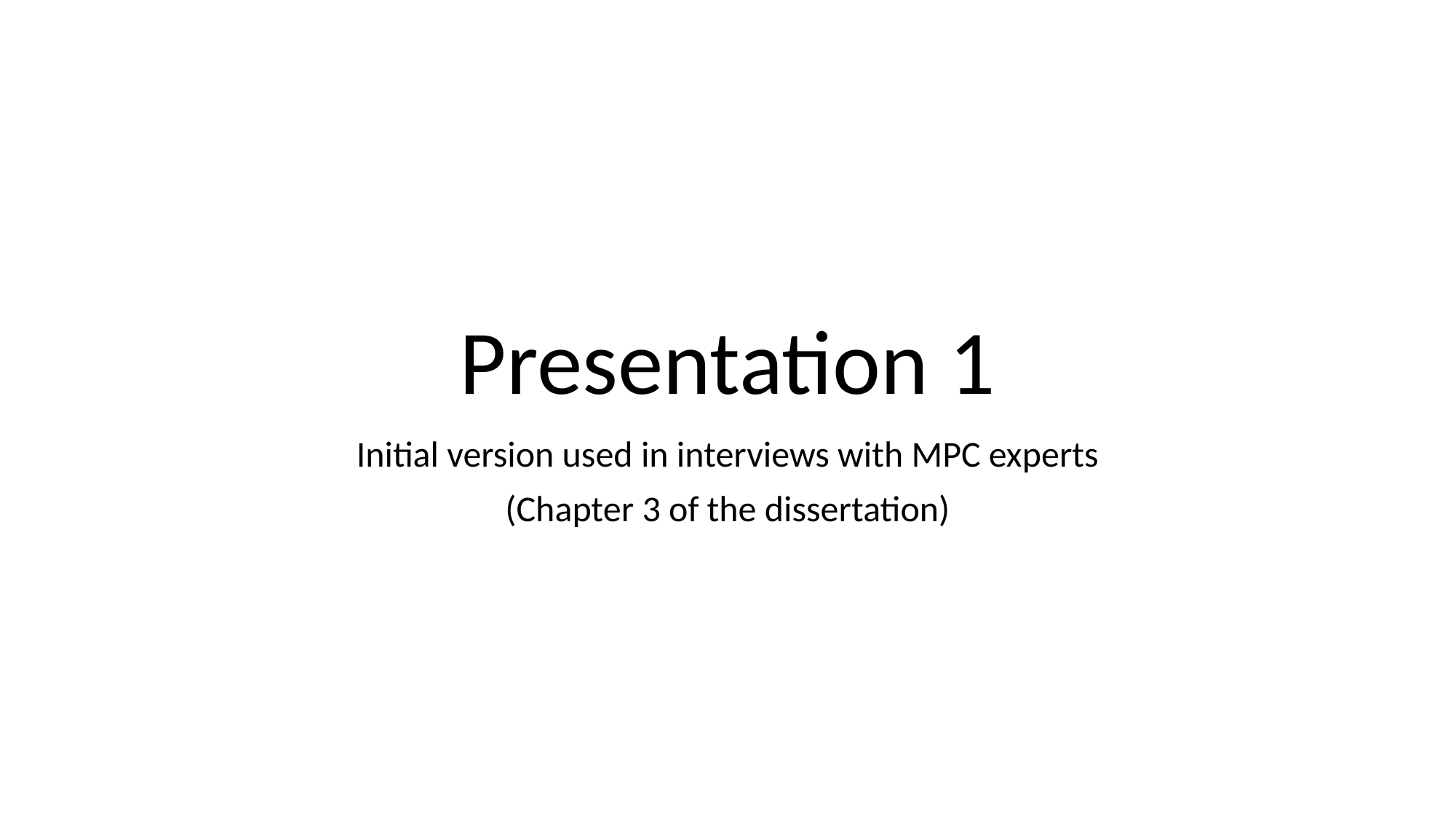

# Presentation 1
Initial version used in interviews with MPC experts
(Chapter 3 of the dissertation)